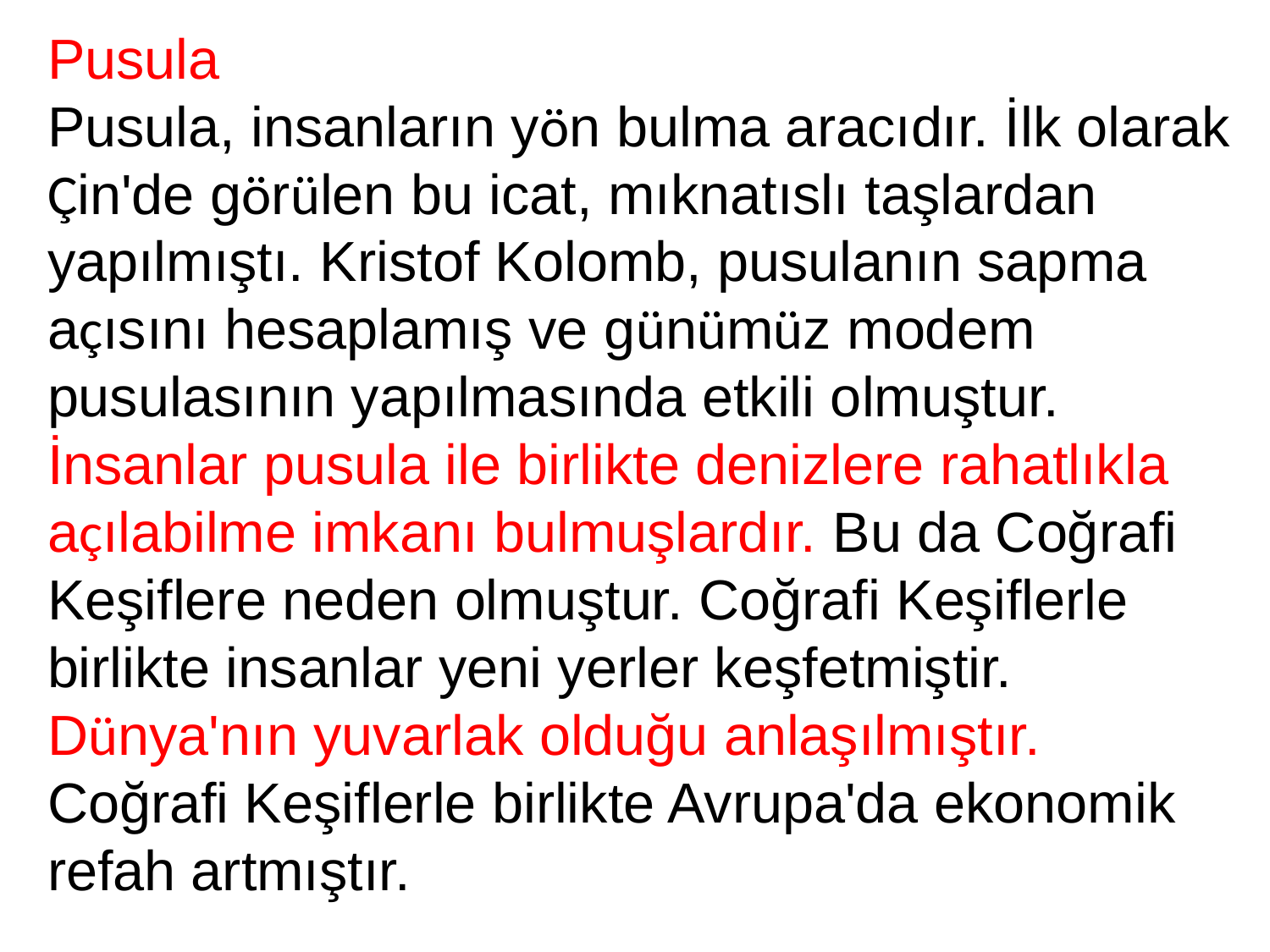

Pusula
Pusula, insanların yön bulma aracıdır. İlk olarak Çin'de görülen bu icat, mıknatıslı taşlardan yapılmıştı. Kristof Kolomb, pusulanın sapma açısını hesaplamış ve günümüz modem pusulasının yapılmasında etkili olmuştur.
İnsanlar pusula ile birlikte denizlere rahatlıkla açılabilme imkanı bulmuşlardır. Bu da Coğrafi Keşiflere neden olmuştur. Coğrafi Keşiflerle birlikte insanlar yeni yerler keşfetmiştir. Dünya'nın yuvarlak olduğu anlaşılmıştır.
Coğrafi Keşiflerle birlikte Avrupa'da ekonomik refah artmıştır.